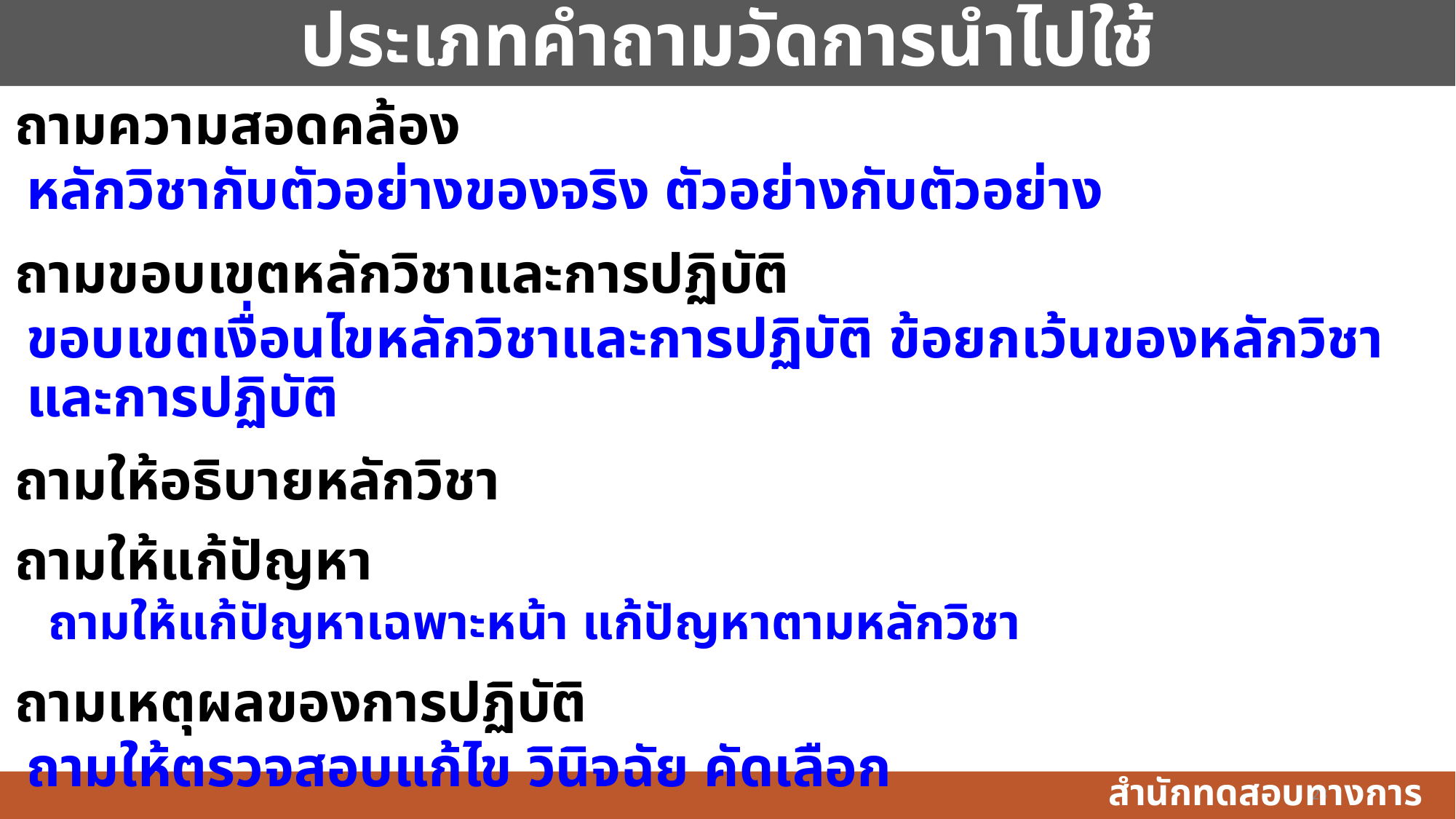

# ประเภทคำถามวัดการนำไปใช้
ถามความสอดคล้อง
	หลักวิชากับตัวอย่างของจริง ตัวอย่างกับตัวอย่าง
ถามขอบเขตหลักวิชาและการปฏิบัติ
	ขอบเขตเงื่อนไขหลักวิชาและการปฏิบัติ ข้อยกเว้นของหลักวิชาและการปฏิบัติ
ถามให้อธิบายหลักวิชา
ถามให้แก้ปัญหา
	ถามให้แก้ปัญหาเฉพาะหน้า แก้ปัญหาตามหลักวิชา
ถามเหตุผลของการปฏิบัติ
	ถามให้ตรวจสอบแก้ไข วินิจฉัย คัดเลือก
สำนักทดสอบทางการศึกษา สพฐ.
28